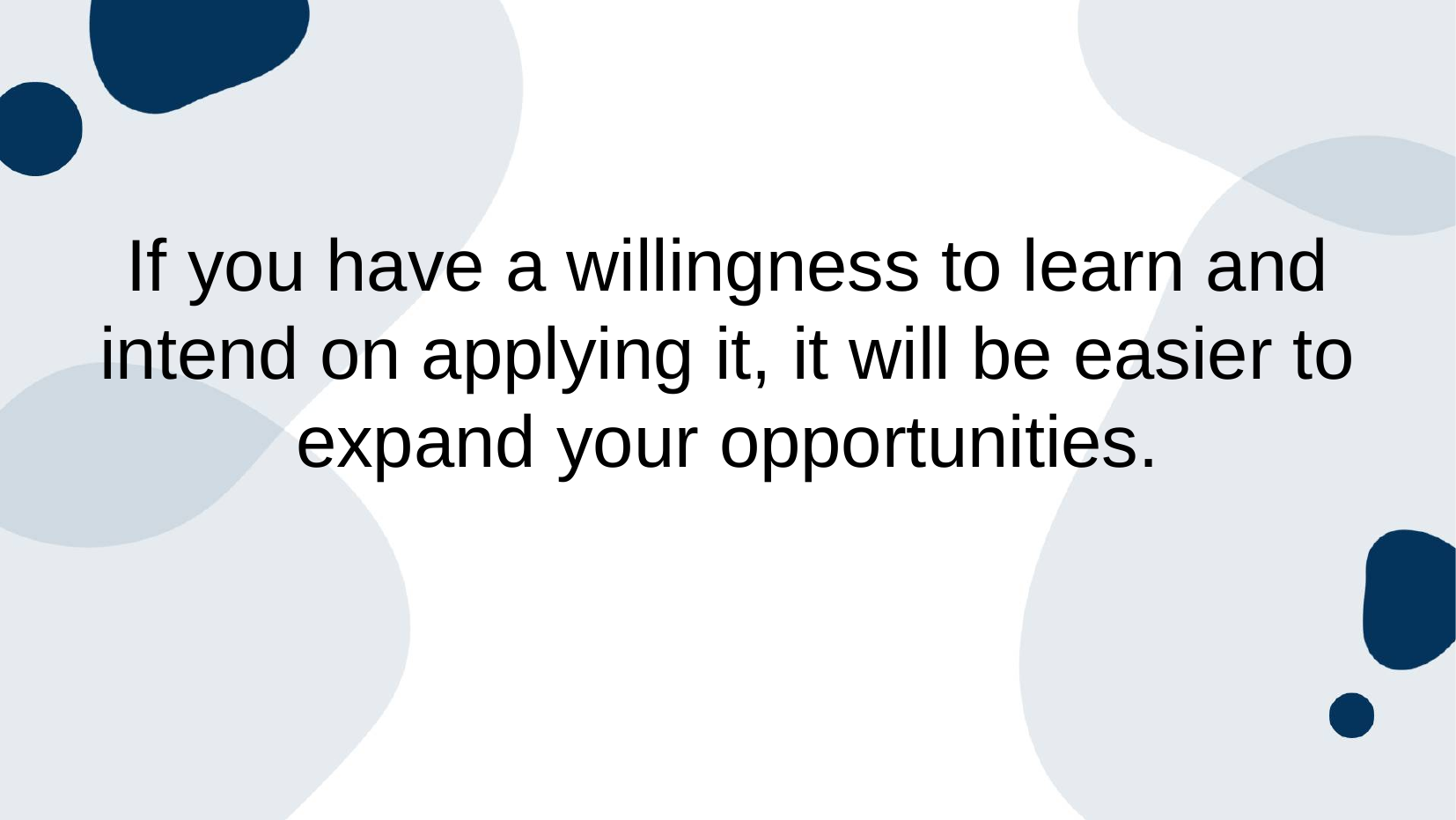

# If you have a willingness to learn and intend on applying it, it will be easier to expand your opportunities.